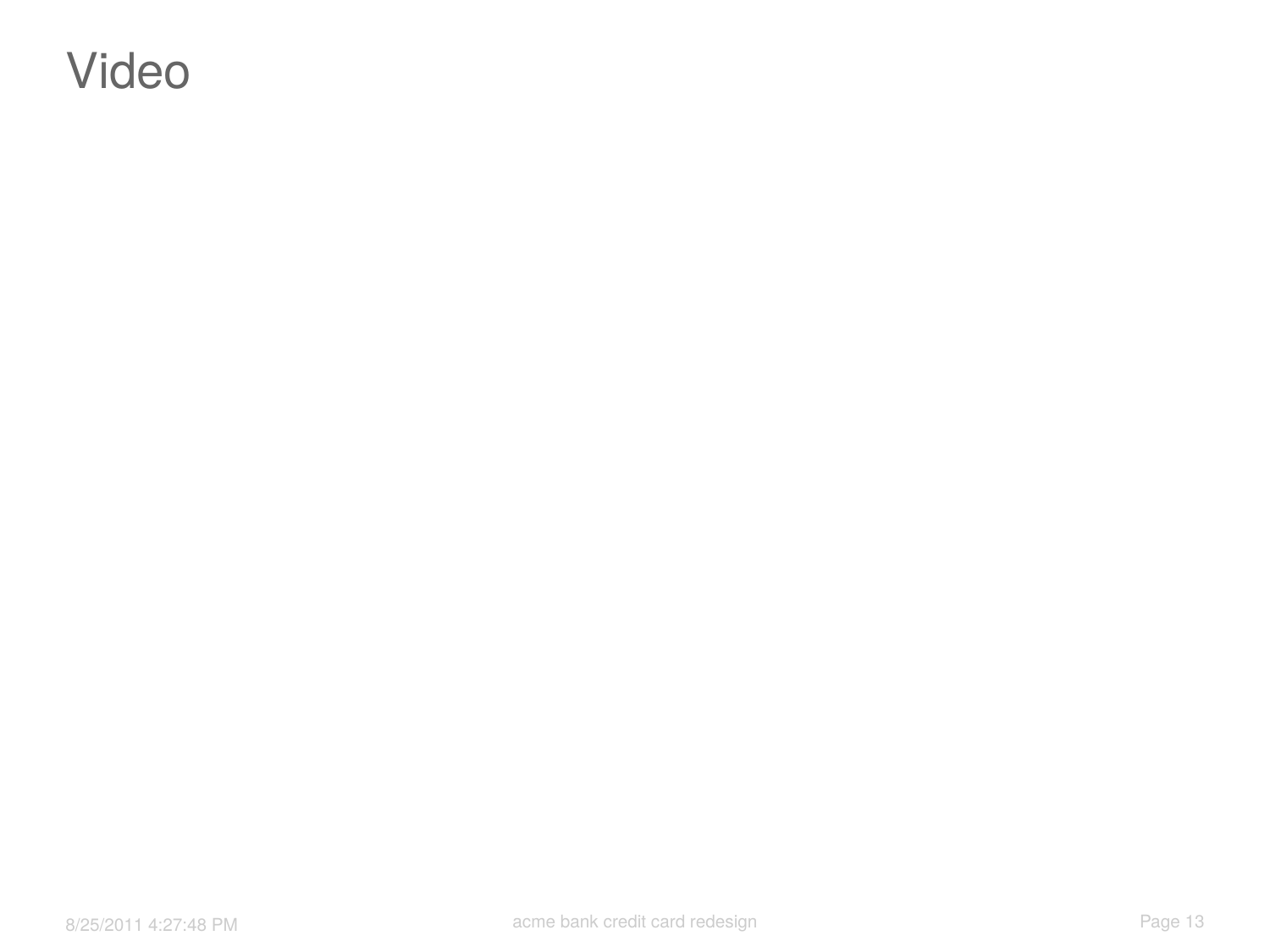

# Video

8/25/2011 4:27:48 PM
acme bank credit card redesign
Page 13